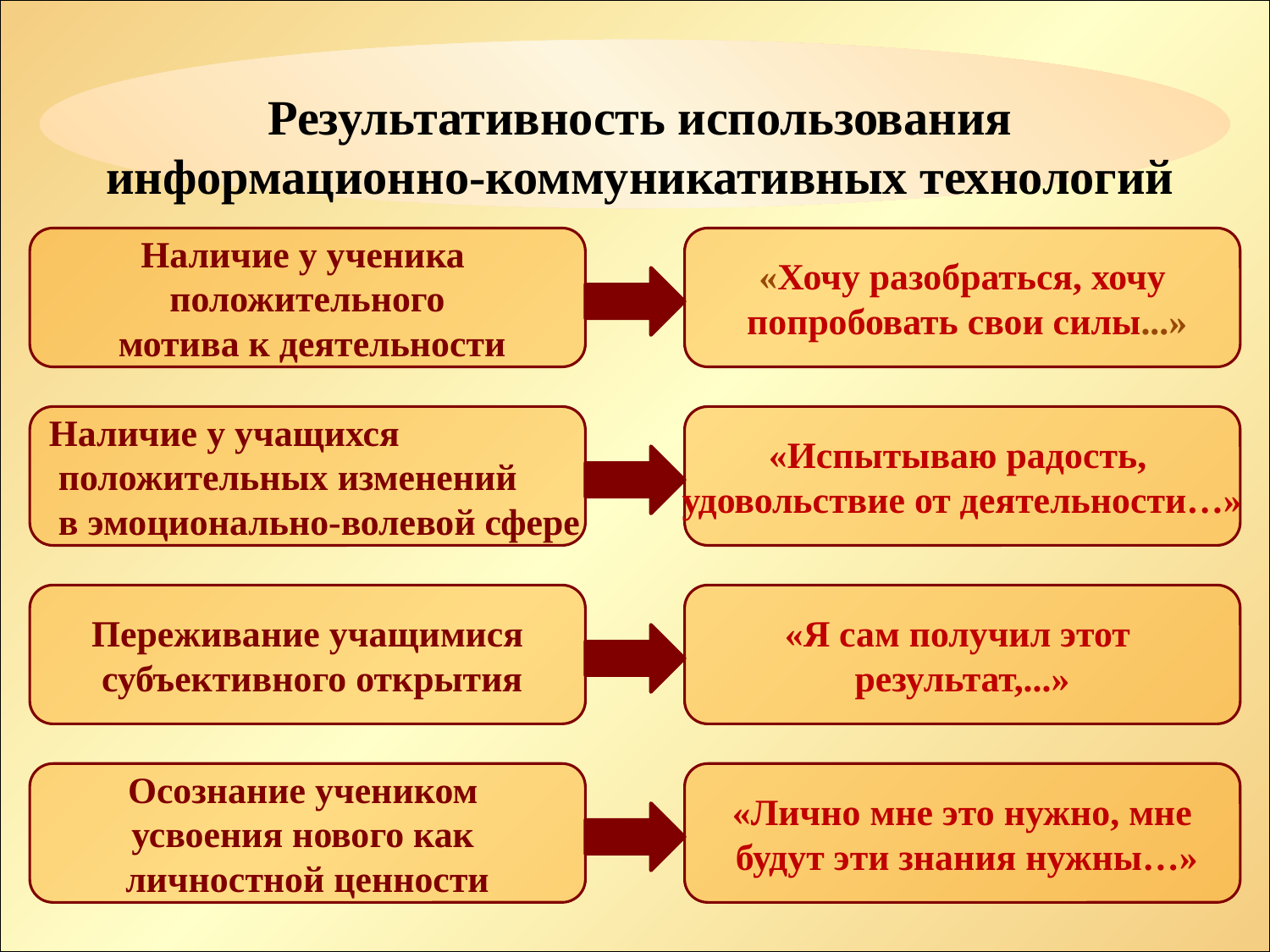

Результативность использования информационно-коммуникативных технологий
Наличие у ученика
положительного
 мотива к деятельности
«Хочу разобраться, хочу
 попробовать свои силы...»

Наличие у учащихся
 положительных изменений
 в эмоционально-волевой сфере
«Испытываю радость,
удовольствие от деятельности…»

Переживание учащимися
 субъективного открытия
«Я сам получил этот
результат,...»

Осознание учеником
усвоения нового как
личностной ценности
«Лично мне это нужно, мне
 будут эти знания нужны…»